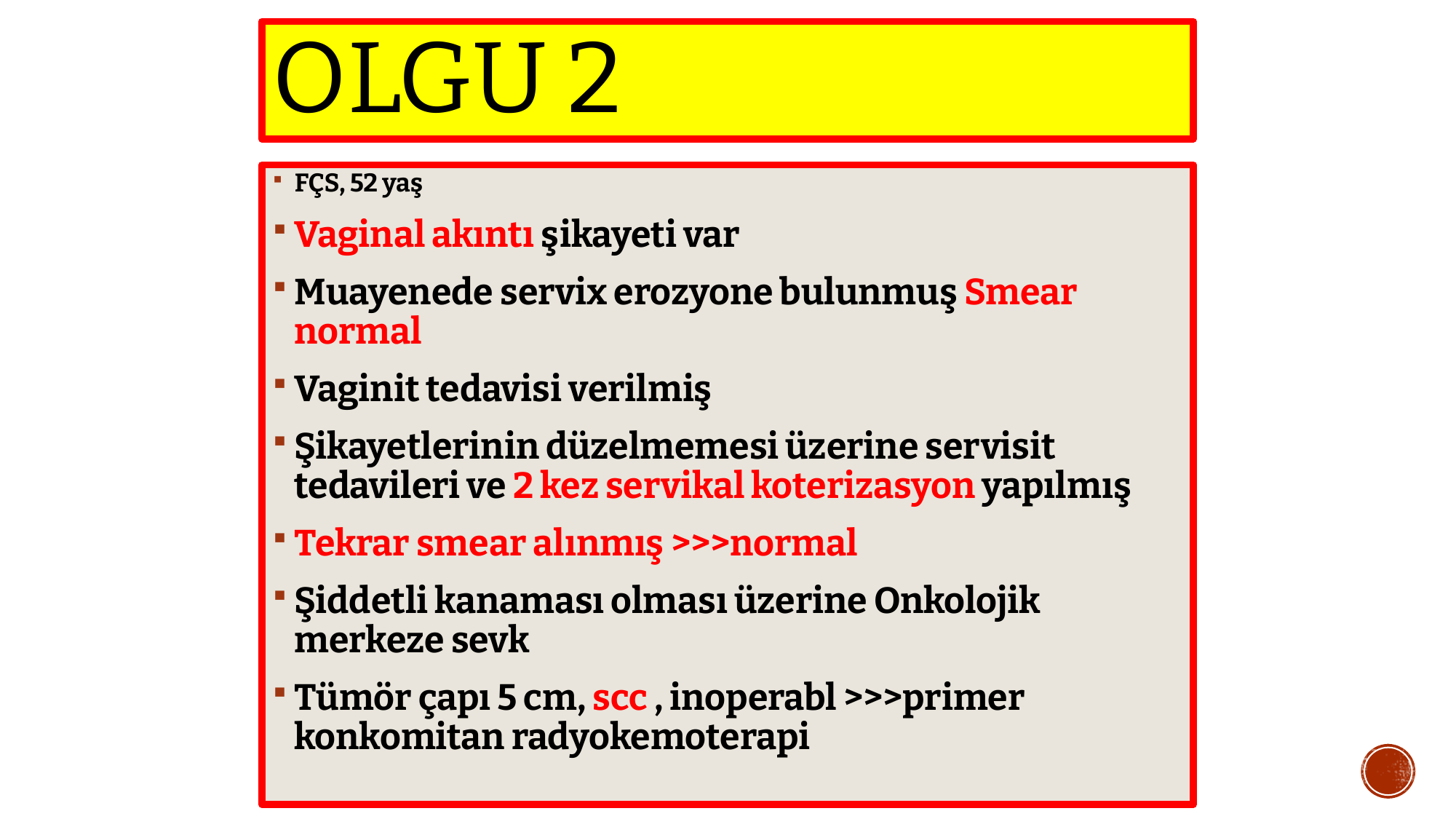

# Olgu 2
FÇS, 52 yaş
Vaginal akıntı şikayeti var
Muayenede servix erozyone bulunmuş Smear normal
Vaginit tedavisi verilmiş
Şikayetlerinin düzelmemesi üzerine servisit tedavileri ve 2 kez servikal koterizasyon yapılmış
Tekrar smear alınmış >>>normal
Şiddetli kanaması olması üzerine Onkolojik merkeze sevk
Tümör çapı 5 cm, scc , inoperabl >>>primer konkomitan radyokemoterapi